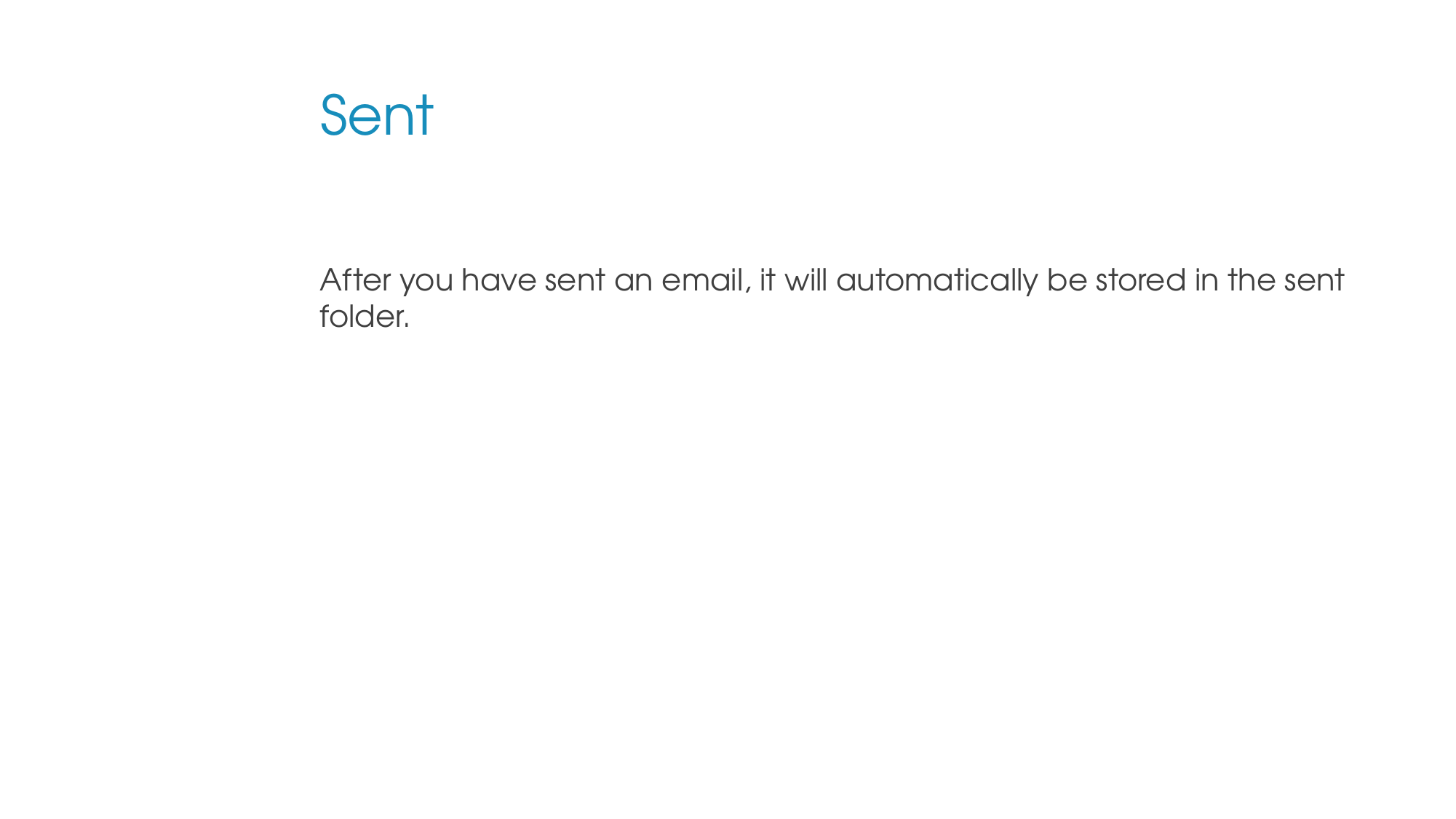

# Sent
After you have sent an email, it will automatically be stored in the sent folder.